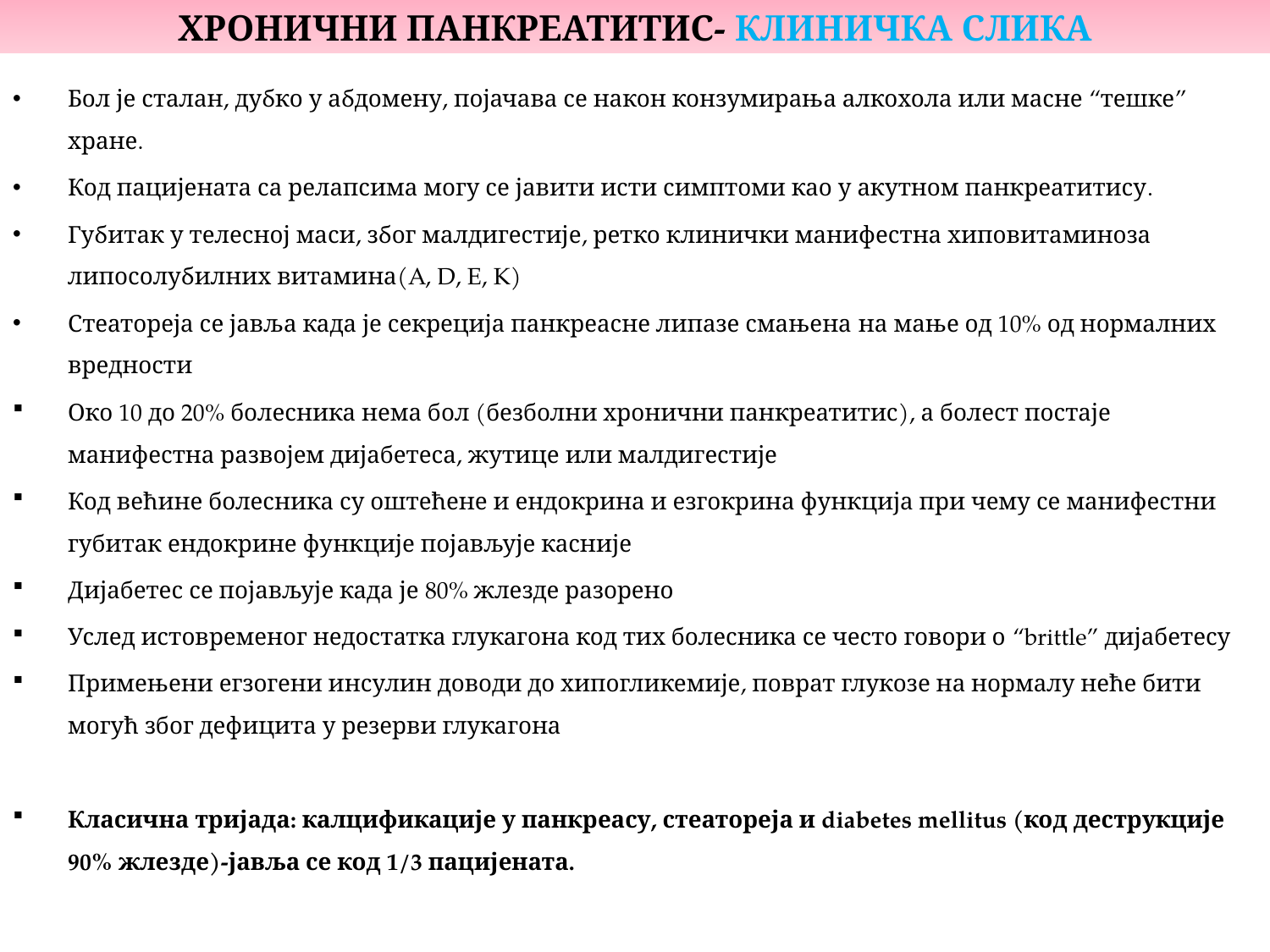

ХРОНИЧНИ ПАНКРЕАТИТИС- КЛИНИЧКА СЛИКА
Бол је сталан, дубко у абдомену, појачава се након конзумирања алкохола или масне “тешке” хране.
Код пацијената са релапсима могу се јавити исти симптоми као у акутном панкреатитису.
Губитак у телесној маси, због малдигестије, ретко клинички манифестна хиповитаминоза липосолубилних витамина(A, D, E, K)
Стеатореја се јавља када је секреција панкреасне липазе смањена на мање од 10% од нормалних вредности
Око 10 до 20% болесника нема бол (безболни хронични панкреатитис), а болест постаје манифестна развојем дијабетеса, жутице или малдигестије
Код већине болесника су оштећене и ендокрина и езгокрина функција при чему се манифестни губитак ендокрине функције појављује касније
Дијабетес се појављује када је 80% жлезде разорено
Услед истовременог недостатка глукагона код тих болесника се често говори о “brittle” дијабетесу
Примењени егзогени инсулин доводи до хипогликемије, поврат глукозе на нормалу неће бити могућ због дефицита у резерви глукагона

Класична тријада: калцификације у панкреасу, стеатореја и diabetes mellitus (код деструкције 90% жлезде)-јавља се код 1/3 пацијената.